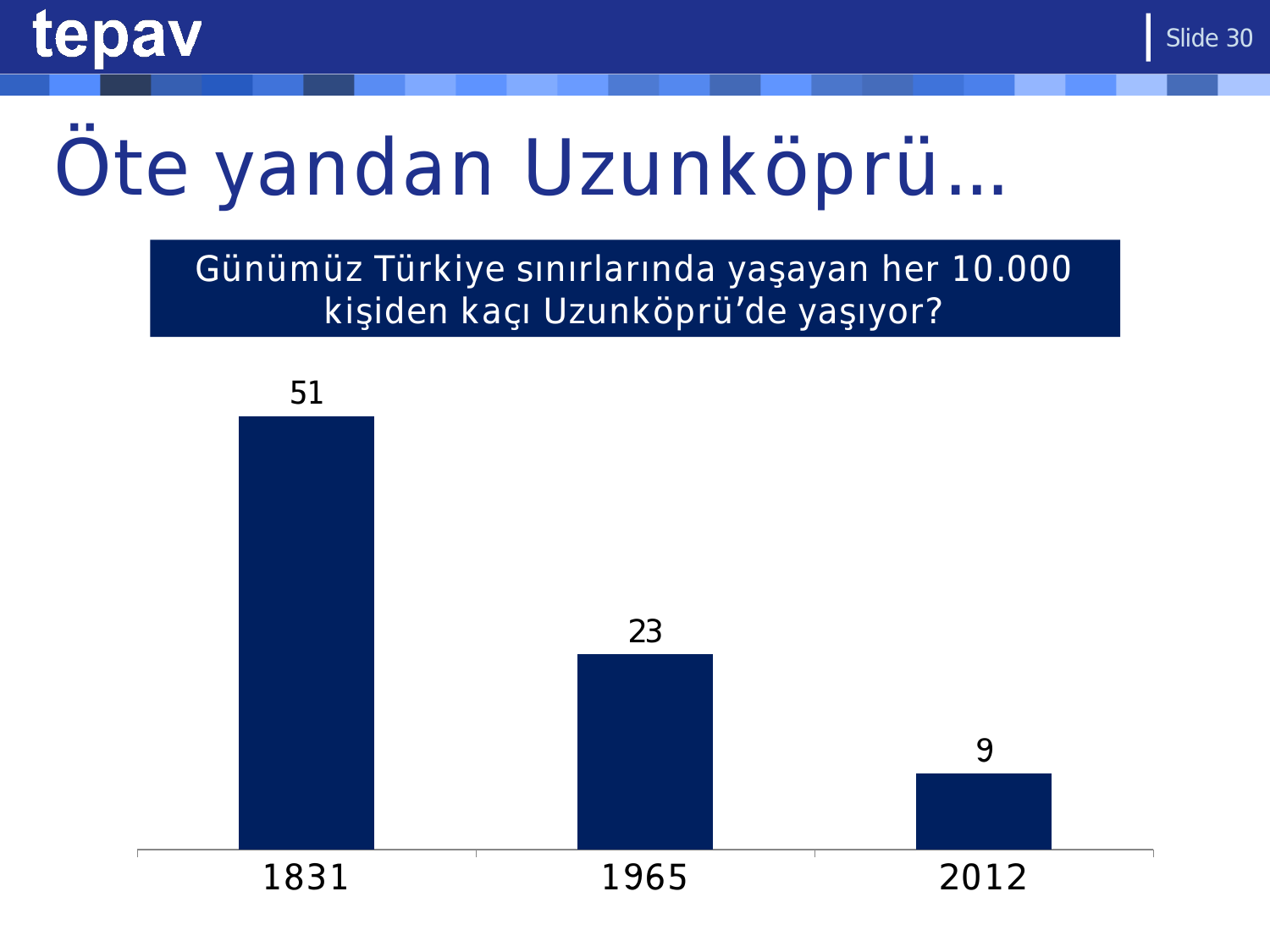

Slide 30
# Öte yandan Uzunköprü…
Günümüz Türkiye sınırlarında yaşayan her 10.000 kişiden kaçı Uzunköprü’de yaşıyor?

### Chart

| Category | pay |
|---|---|
| 1831 | 5.1000000000000005 |
| 1965 | 2.3 |
| 2012 | 0.9 |